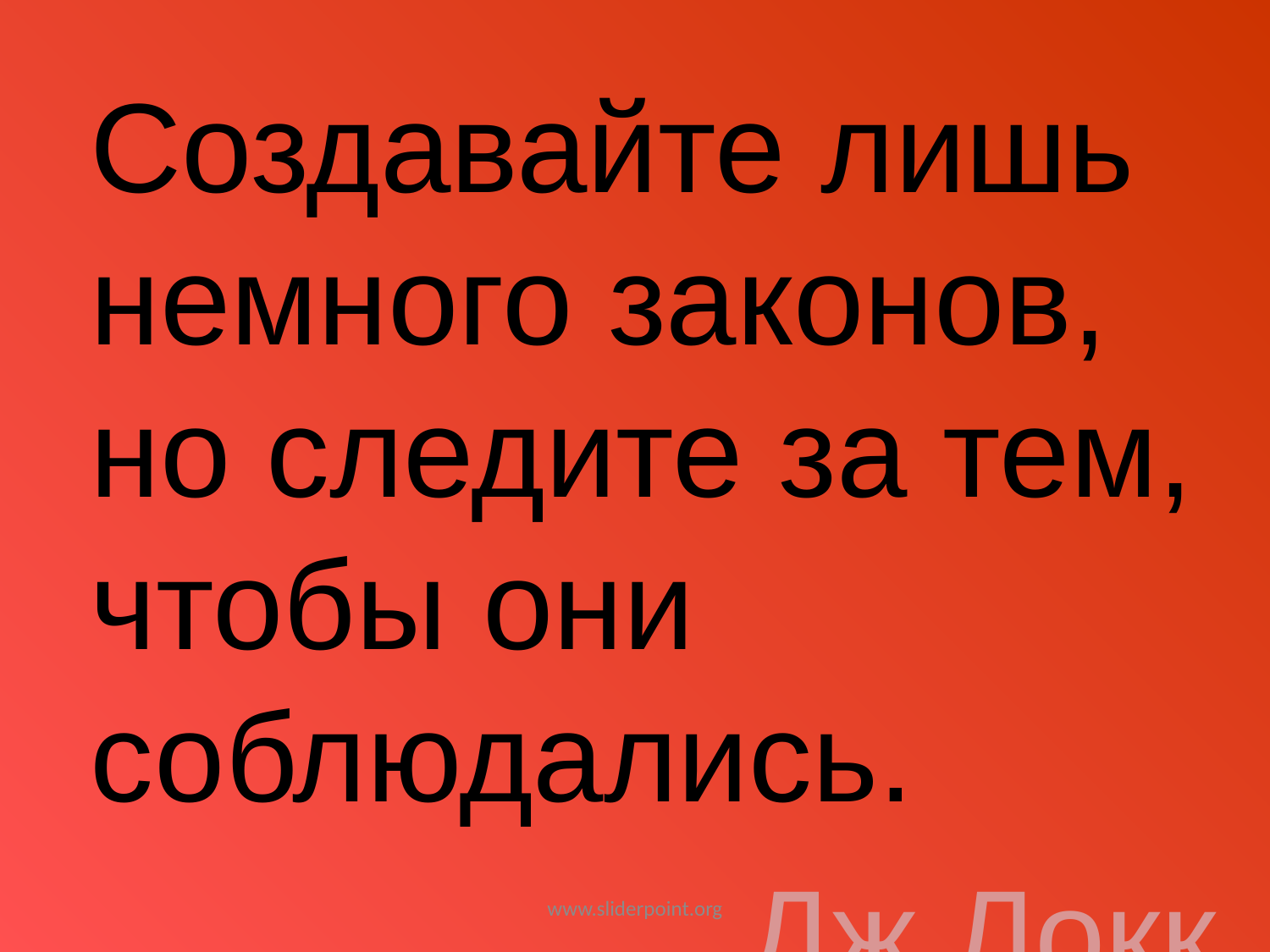

Создавайте лишь немного законов, но следите за тем, чтобы они соблюдались.
Дж Локк
www.sliderpoint.org